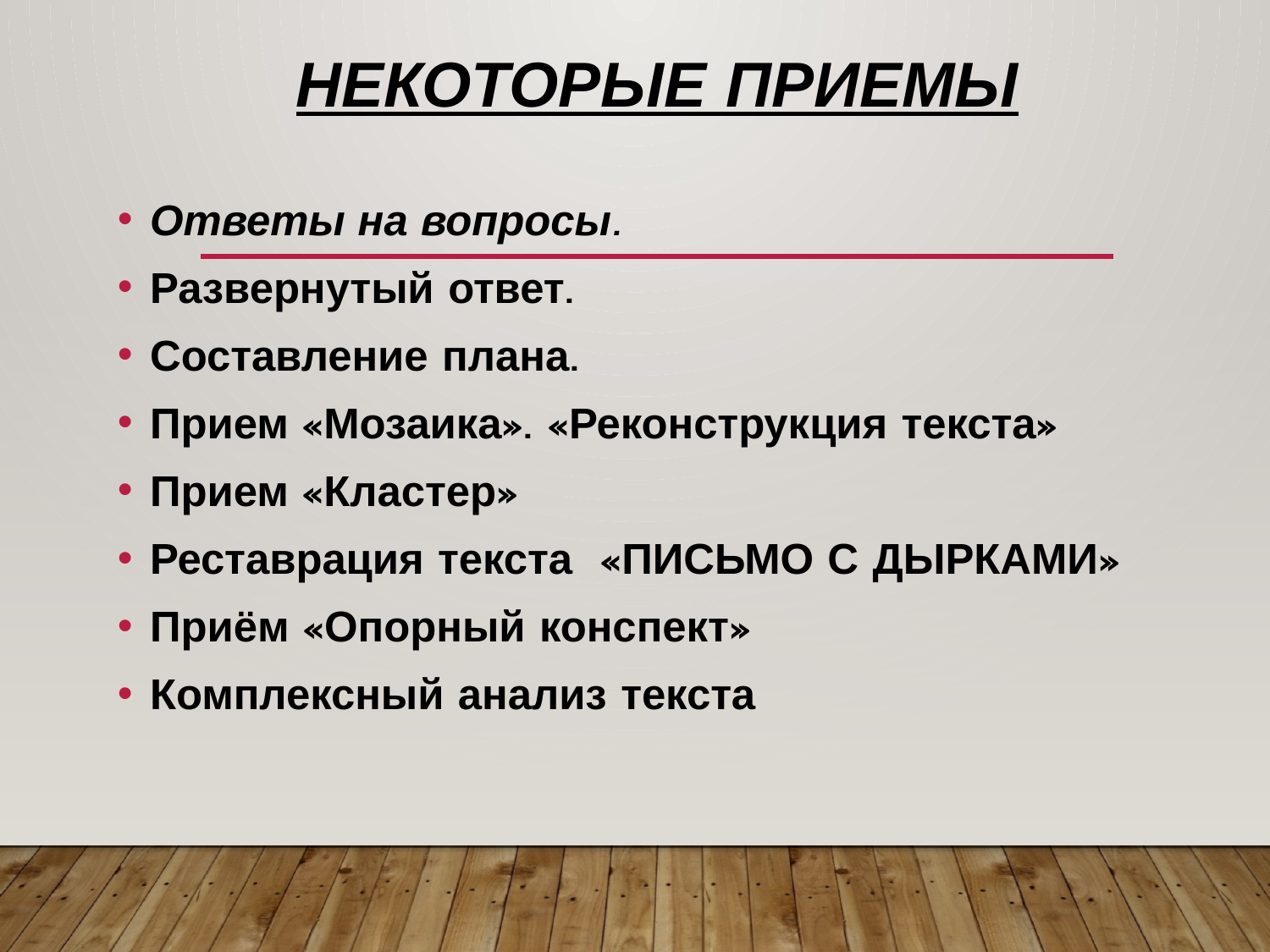

# Некоторые приемы
Ответы на вопросы.
Развернутый ответ.
Составление плана.
Прием «Мозаика». «Реконструкция текста»
Прием «Кластер»
Реставрация текста  «ПИСЬМО С ДЫРКАМИ»
Приём «Опорный конспект»
Комплексный анализ текста